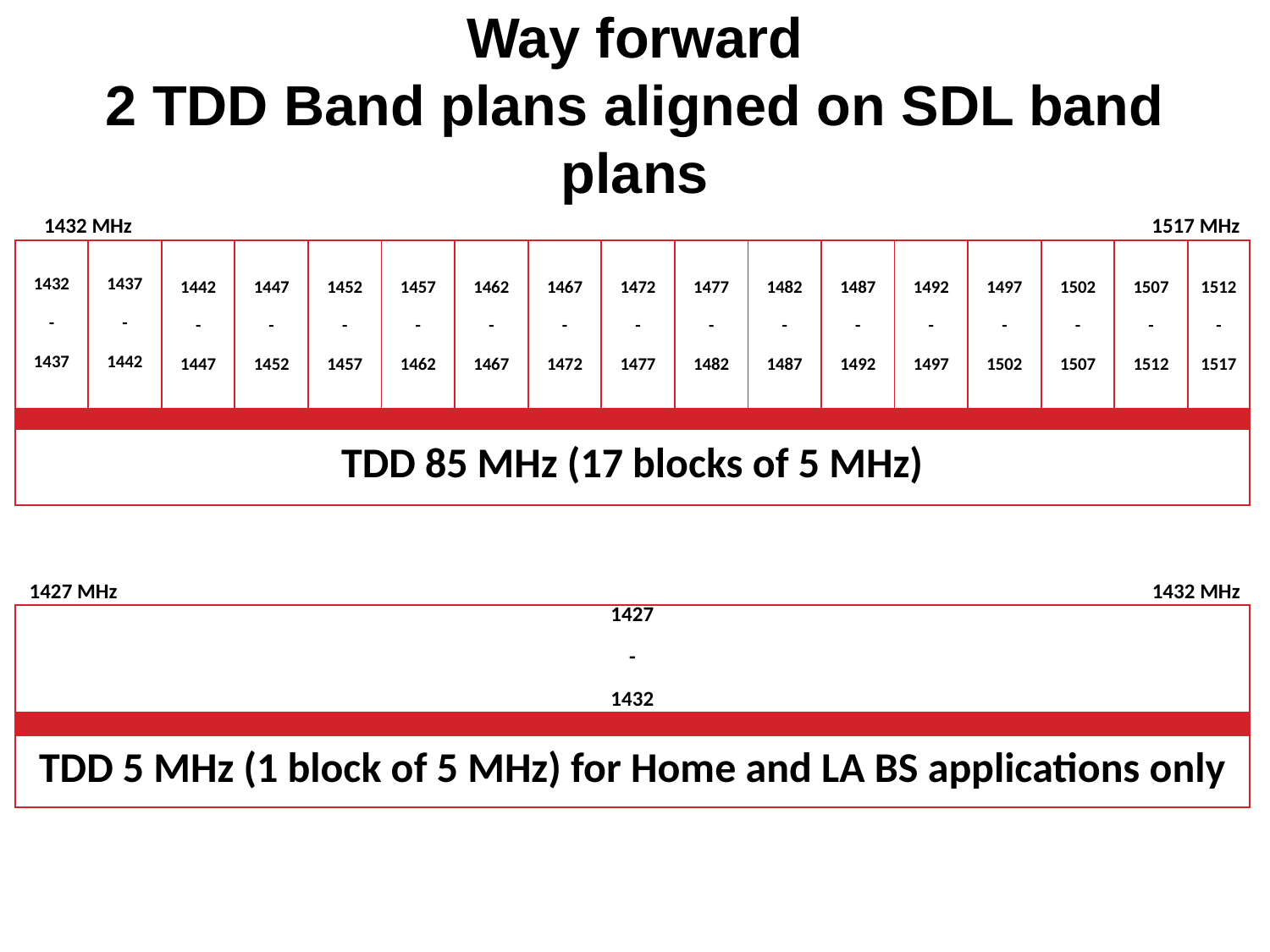

# Way forward 2 TDD Band plans aligned on SDL band plans
| 1432 MHz |  |  |  |  |  |  |  |  |  |  |  |  |  | 1517 MHz |  |  |
| --- | --- | --- | --- | --- | --- | --- | --- | --- | --- | --- | --- | --- | --- | --- | --- | --- |
| 1432 - 1437 | 1437 - 1442 | 1442 - 1447 | 1447 - 1452 | 1452 - 1457 | 1457 - 1462 | 1462 - 1467 | 1467 - 1472 | 1472 - 1477 | 1477 - 1482 | 1482 - 1487 | 1487 - 1492 | 1492 - 1497 | 1497 - 1502 | 1502 - 1507 | 1507 - 1512 | 1512 - 1517 |
|  |  |  |  |  |  |  |  |  |  |  |  |  |  |  |  |  |
| TDD 85 MHz (17 blocks of 5 MHz) |  |  |  |  |  |  |  |  |  |  |  |  |  |  |  |  |
| 1427 MHz | 1432 MHz |
| --- | --- |
| 1427 - 1432 |  |
|  |  |
| TDD 5 MHz (1 block of 5 MHz) for Home and LA BS applications only |  |